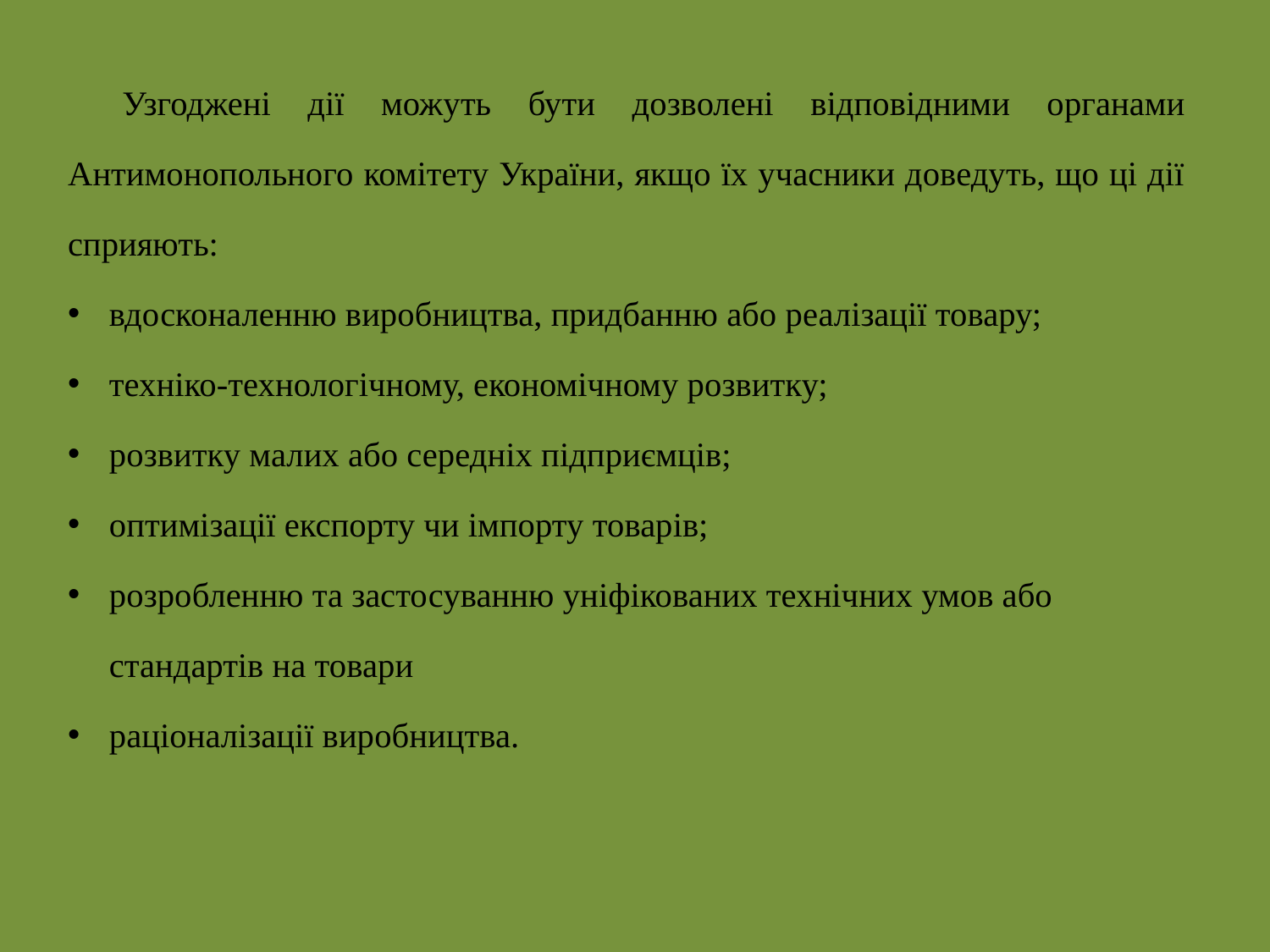

Узгоджені дії можуть бути дозволені відповідними органами Антимонопольного комітету України, якщо їх учасники доведуть, що ці дії сприяють:
вдосконаленню виробництва, придбанню або реалізації товару;
техніко-технологічному, економічному розвитку;
розвитку малих або середніх підприємців;
оптимізації експорту чи імпорту товарів;
розробленню та застосуванню уніфікованих технічних умов або стандартів на товари
раціоналізації виробництва.